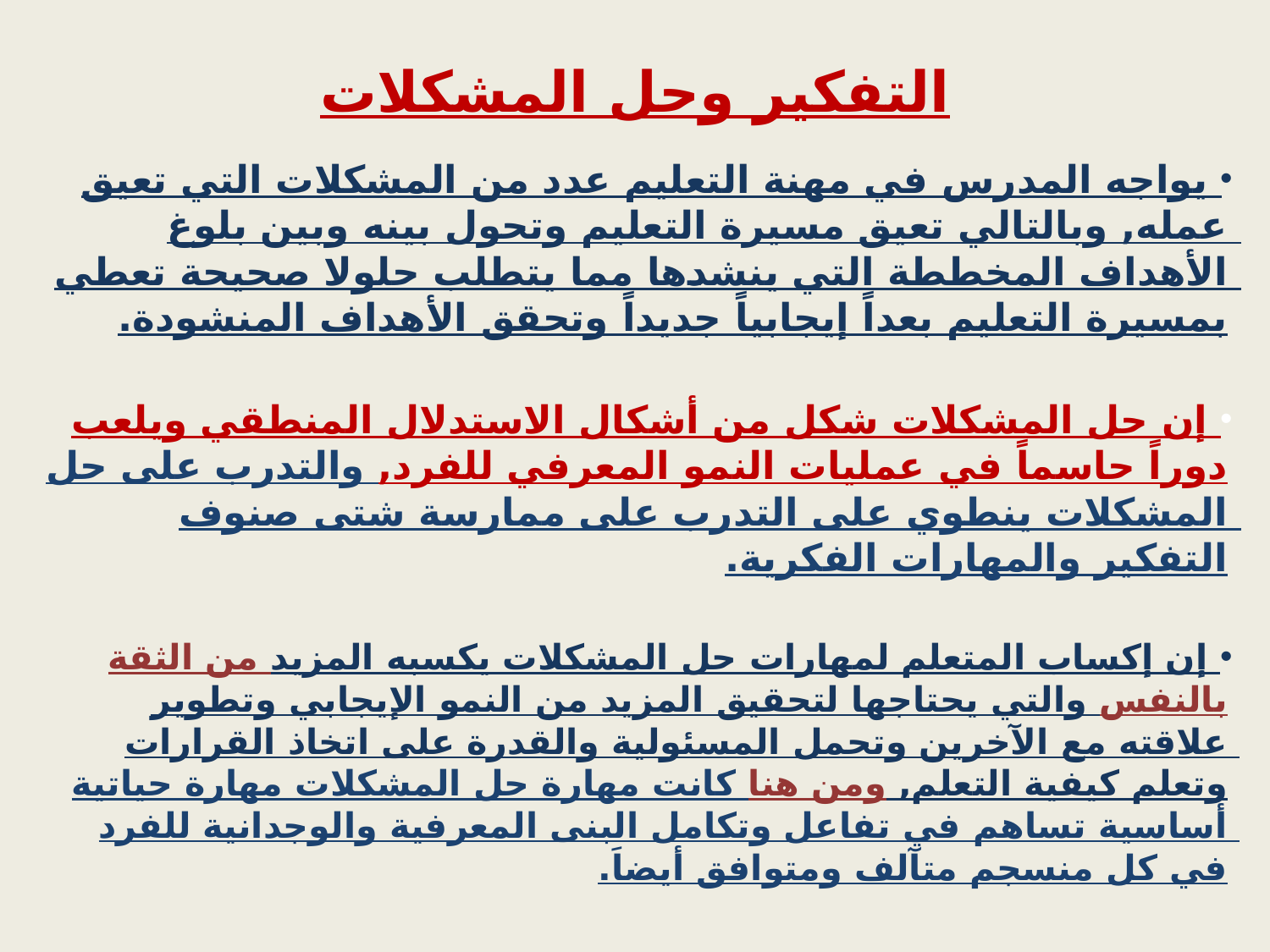

# التفكير وحل المشكلات
 يواجه المدرس في مهنة التعليم عدد من المشكلات التي تعيق عمله, وبالتالي تعيق مسيرة التعليم وتحول بينه وبين بلوغ الأهداف المخططة التي ينشدها مما يتطلب حلولا صحيحة تعطي بمسيرة التعليم بعداً إيجابياً جديداً وتحقق الأهداف المنشودة.

 إن حل المشكلات شكل من أشكال الاستدلال المنطقي ويلعب دوراً حاسماً في عمليات النمو المعرفي للفرد, والتدرب على حل المشكلات ينطوي على التدرب على ممارسة شتى صنوف التفكير والمهارات الفكرية.

 إن إكساب المتعلم لمهارات حل المشكلات يكسبه المزيد من الثقة بالنفس والتي يحتاجها لتحقيق المزيد من النمو الإيجابي وتطوير علاقته مع الآخرين وتحمل المسئولية والقدرة على اتخاذ القرارات وتعلم كيفية التعلم, ومن هنا كانت مهارة حل المشكلات مهارة حياتية أساسية تساهم في تفاعل وتكامل البنى المعرفية والوجدانية للفرد في كل منسجم متآلف ومتوافق أيضاَ.